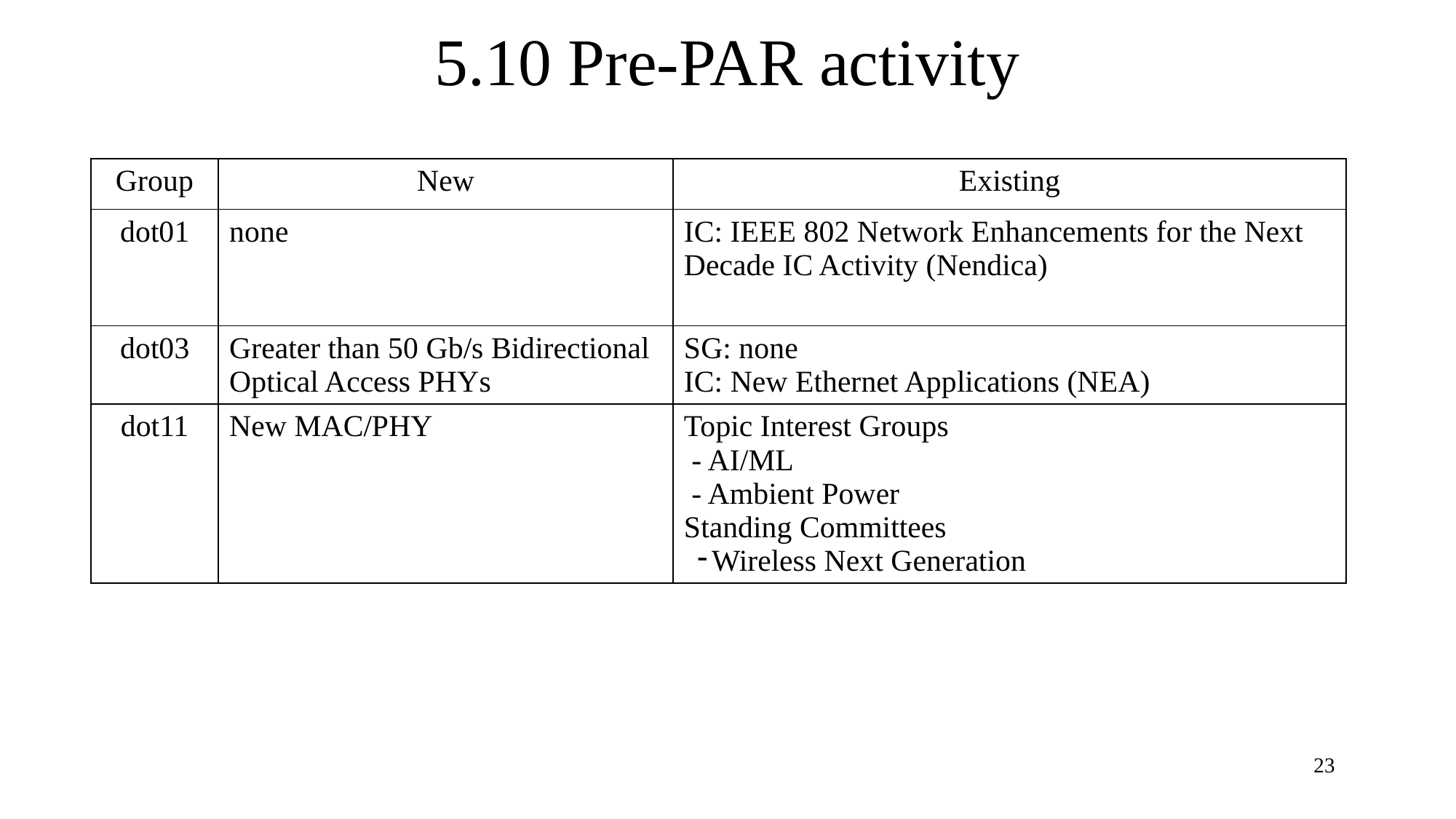

# 5.10 Pre-PAR activity
| Group | New | Existing |
| --- | --- | --- |
| dot01 | none | IC: IEEE 802 Network Enhancements for the Next Decade IC Activity (Nendica) |
| dot03 | Greater than 50 Gb/s Bidirectional Optical Access PHYs | SG: none IC: New Ethernet Applications (NEA) |
| dot11 | New MAC/PHY | Topic Interest Groups - AI/ML - Ambient Power Standing Committees Wireless Next Generation |
23